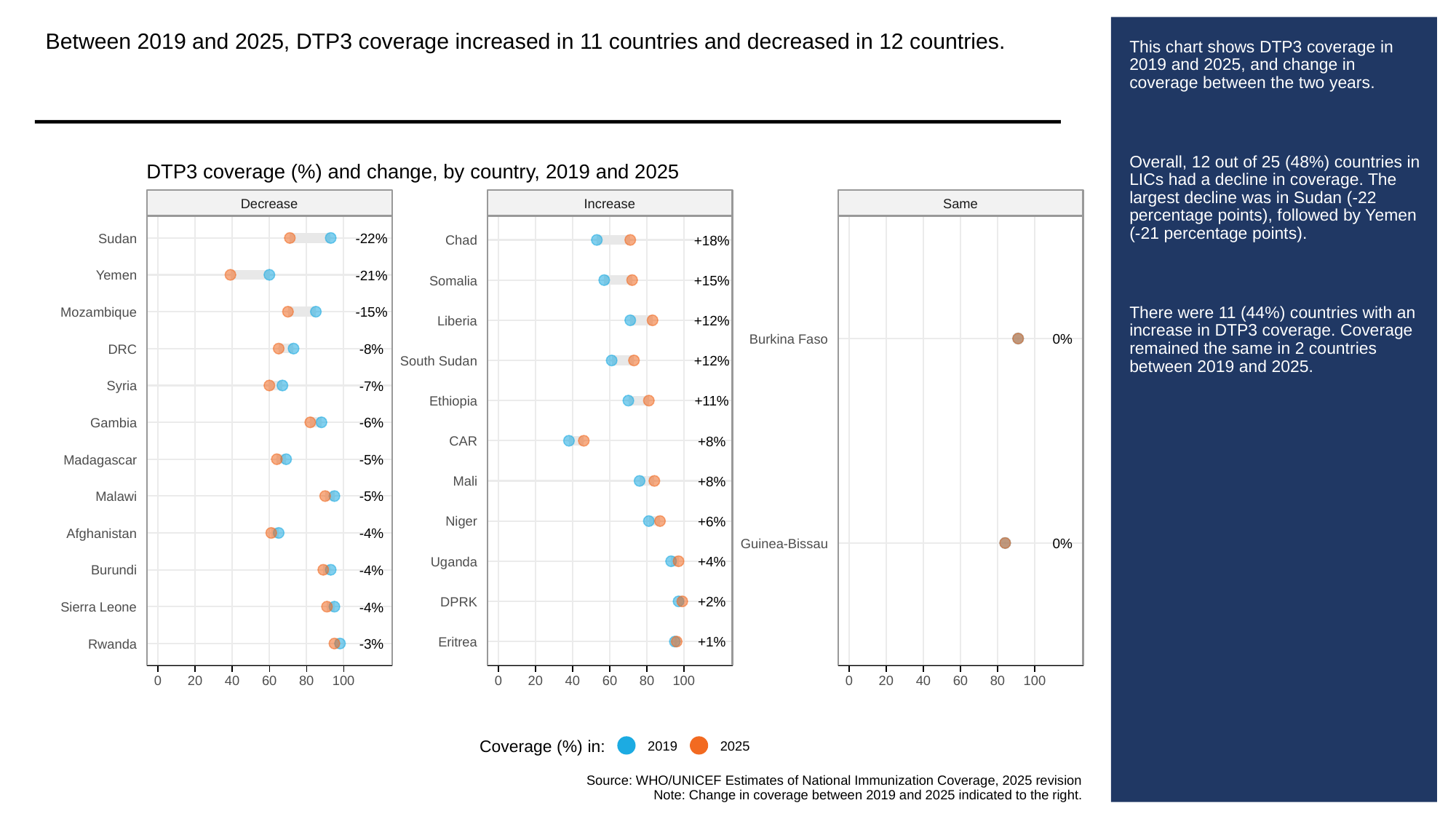

Between 2019 and 2025, DTP3 coverage increased in 11 countries and decreased in 12 countries.
# This chart shows DTP3 coverage in 2019 and 2025, and change in coverage between the two years.

Overall, 12 out of 25 (48%) countries in LICs had a decline in coverage. The largest decline was in Sudan (-22 percentage points), followed by Yemen (-21 percentage points).

There were 11 (44%) countries with an increase in DTP3 coverage. Coverage remained the same in 2 countries between 2019 and 2025.

DTP3 coverage (%) and change, by country, 2019 and 2025

Decrease
Increase
Same

-22%
Sudan

+18%
Chad

-21%
Yemen

+15%
Somalia

-15%
Mozambique

+12%
Liberia

0%
Burkina Faso

-8%
DRC

+12%
South Sudan

-7%
Syria

+11%
Ethiopia

-6%
Gambia

+8%
CAR

-5%
Madagascar

+8%
Mali

-5%
Malawi

+6%
Niger

-4%
Afghanistan

0%
Guinea-Bissau

+4%
Uganda

-4%
Burundi

+2%
DPRK

-4%
Sierra Leone

+1%
Eritrea

-3%
Rwanda

0
20
40
60
80
100
0
20
40
60
80
100
0
20
40
60
80
100

Coverage (%) in:
2019
2025
Source: WHO/UNICEF Estimates of National Immunization Coverage, 2025 revision
Note: Change in coverage between 2019 and 2025 indicated to the right.